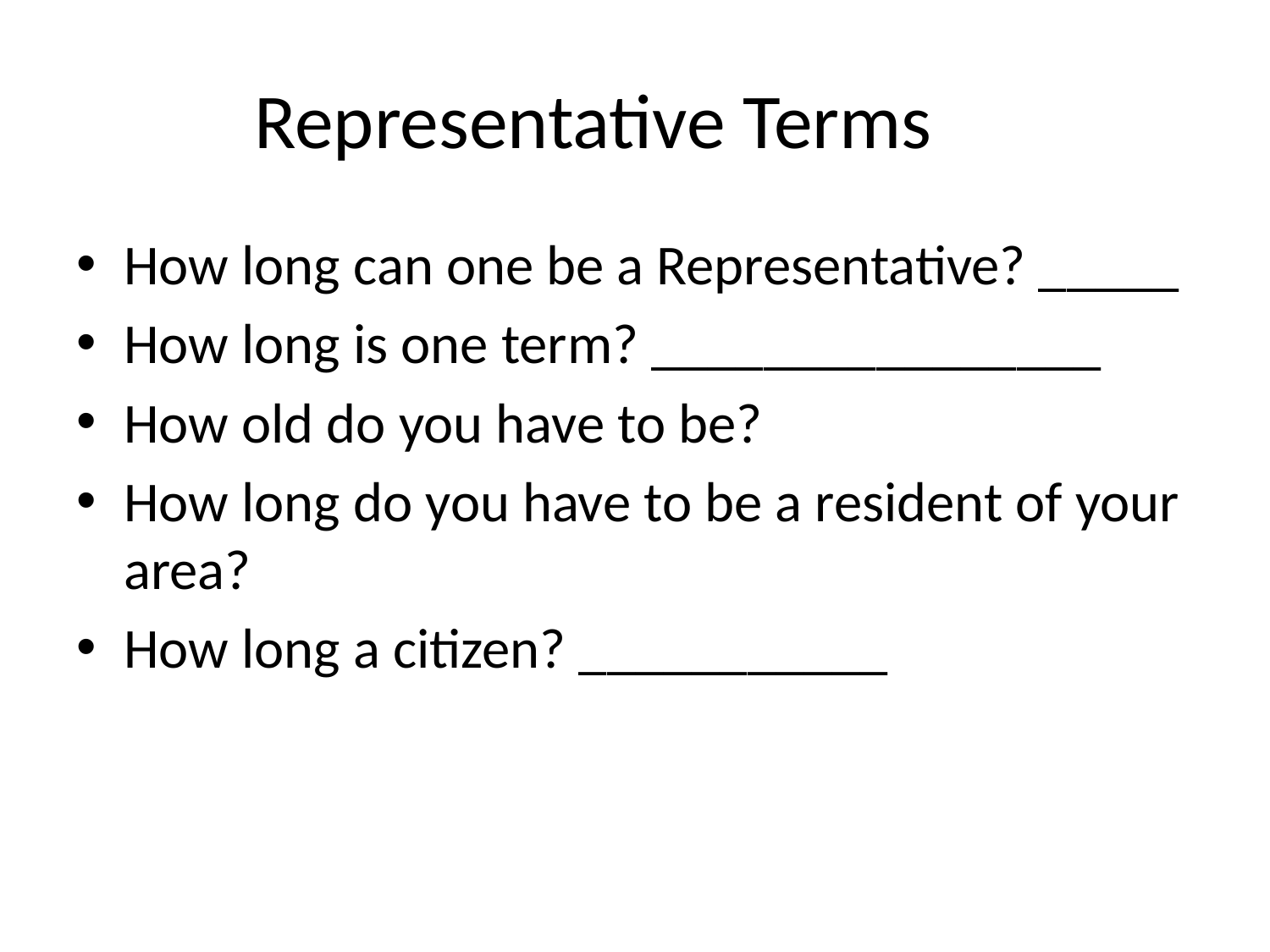

# Representative Terms
How long can one be a Representative? _____
How long is one term? ________________
How old do you have to be?
How long do you have to be a resident of your area?
How long a citizen? ___________